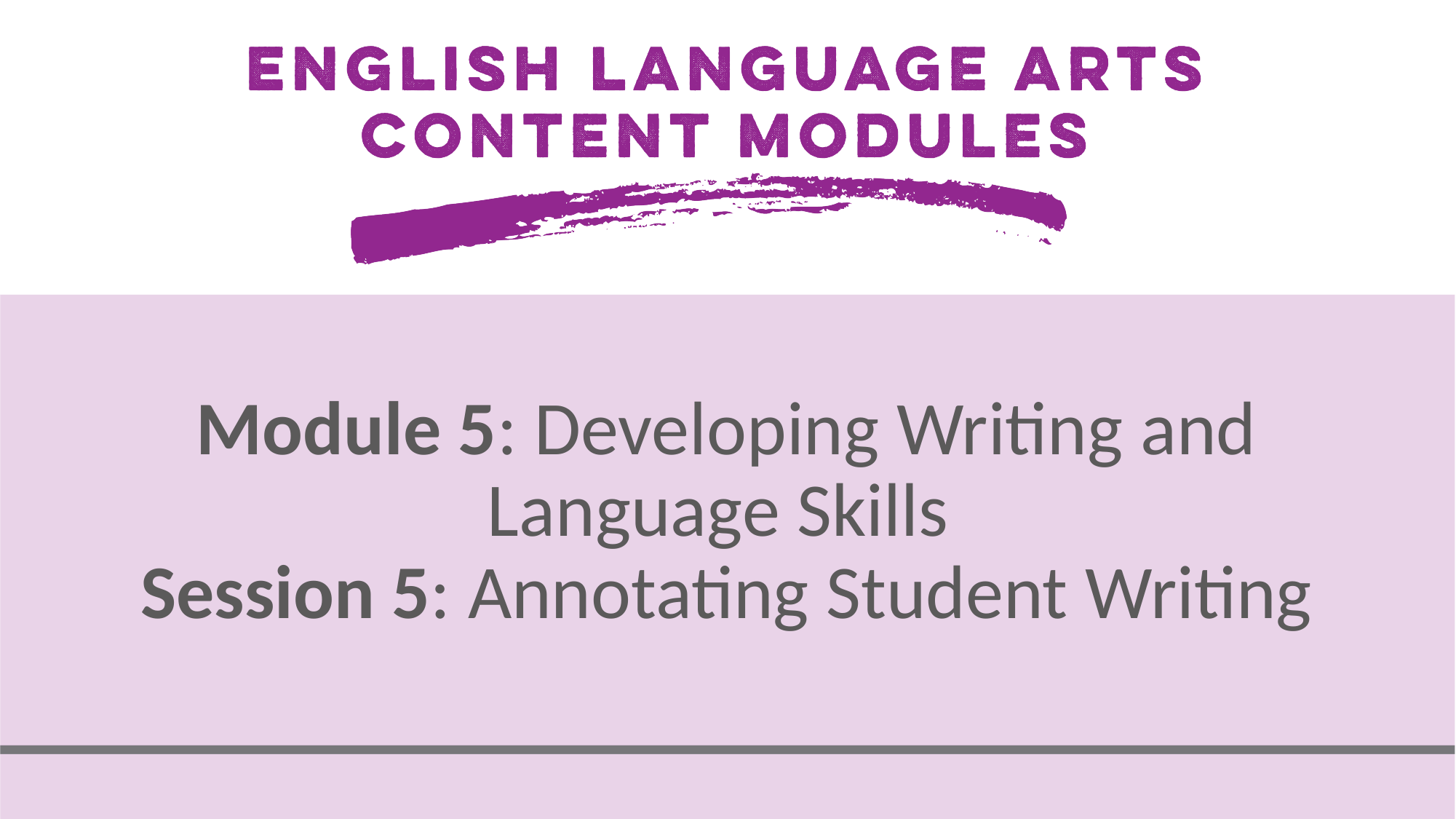

# Module 5: Developing Writing and Language Skills Session 5: Annotating Student Writing